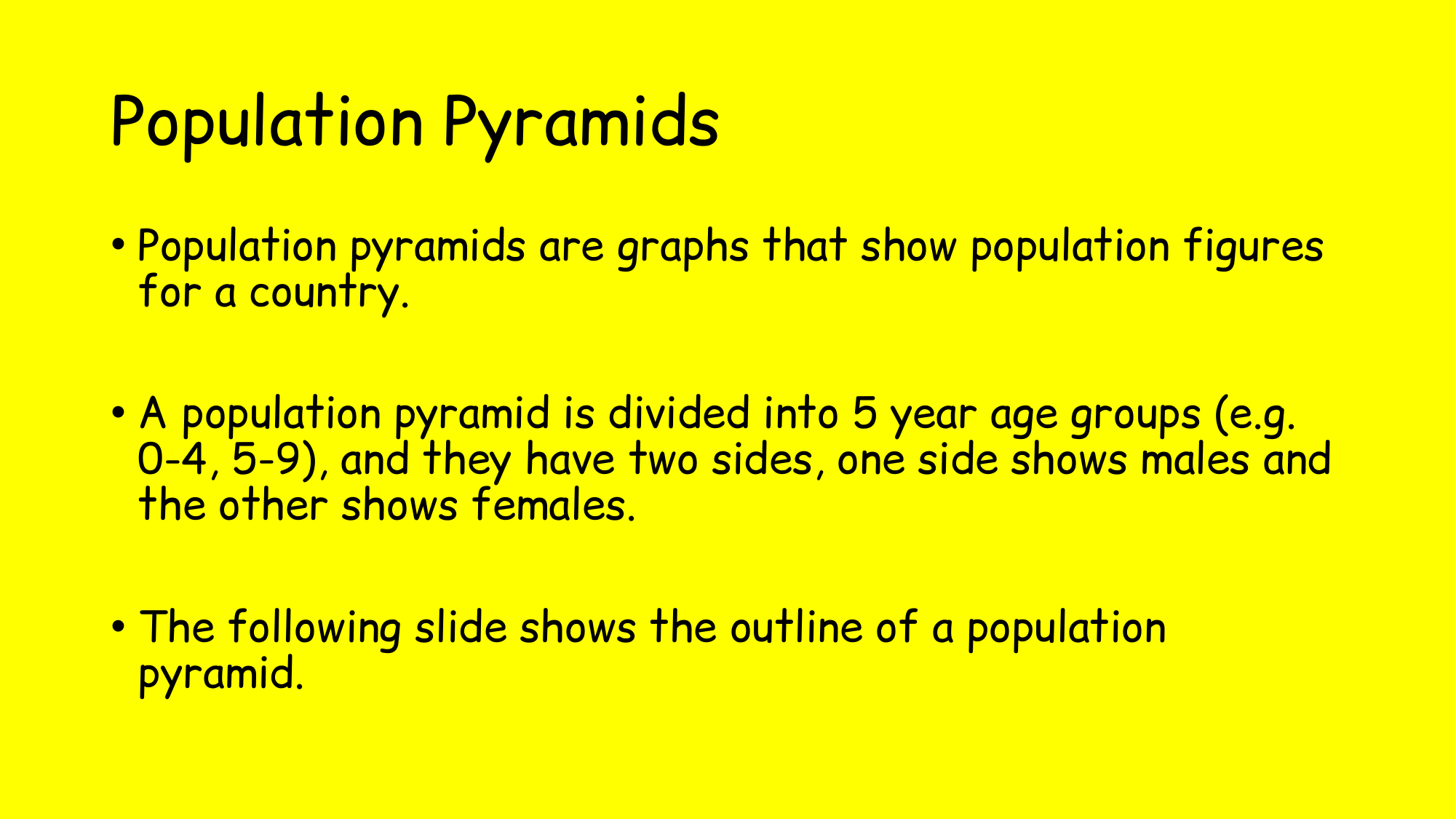

# Population Pyramids
Population pyramids are graphs that show population figures for a country.

A population pyramid is divided into 5 year age groups (e.g. 0-4, 5-9), and they have two sides, one side shows males and the other shows females.

The following slide shows the outline of a population pyramid.